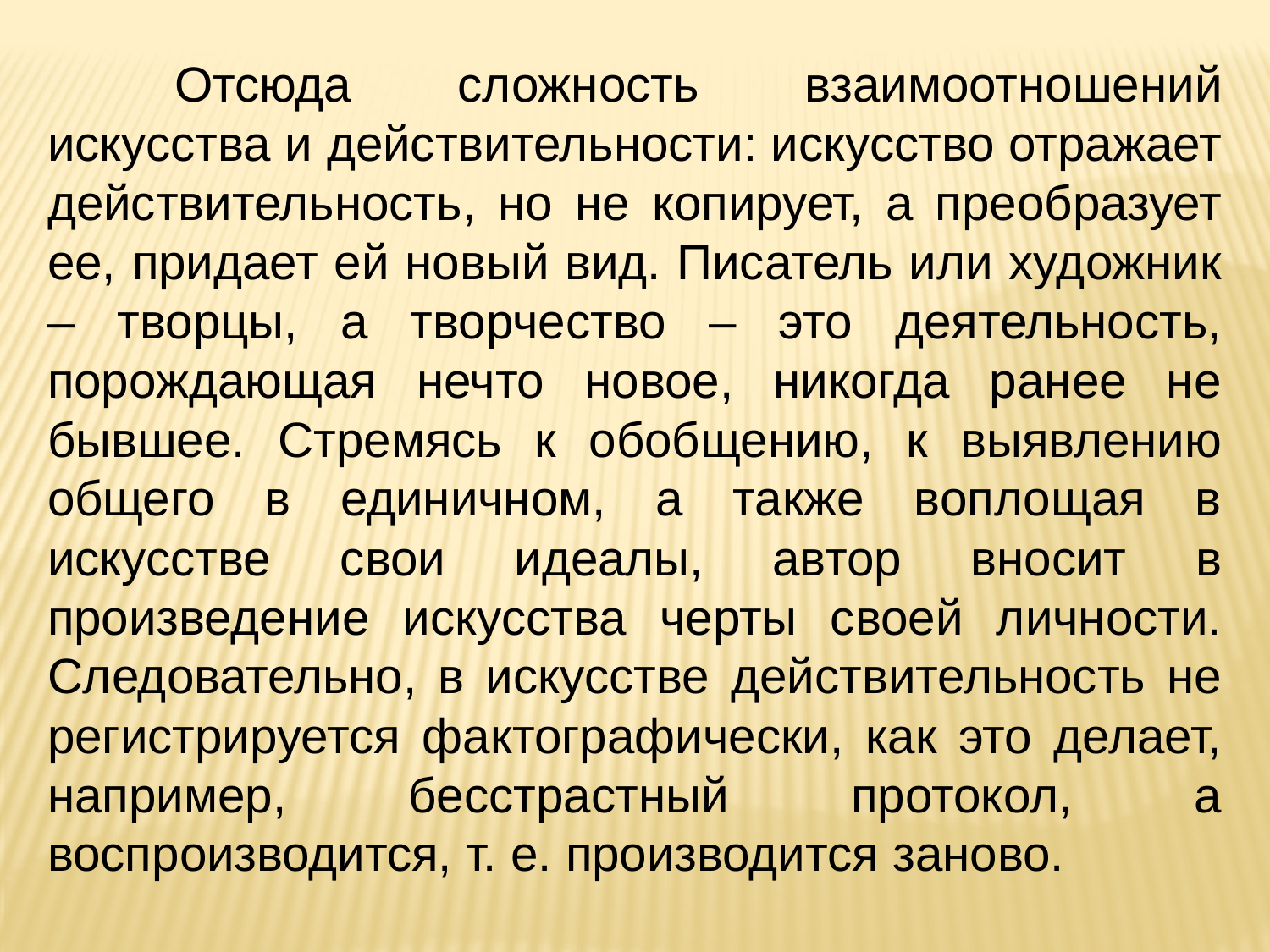

Отсюда сложность взаимоотношений искусства и действительности: искусство отражает действительность, но не копирует, а преобразует ее, придает ей новый вид. Писатель или художник – творцы, а творчество – это деятельность, порождающая нечто новое, никогда ранее не бывшее. Стремясь к обобщению, к выявлению общего в единичном, а также воплощая в искусстве свои идеалы, автор вносит в произведение искусства черты своей личности. Следовательно, в искусстве действительность не регистрируется фактографически, как это делает, например, бесстрастный протокол, а воспроизводится, т. е. производится заново.